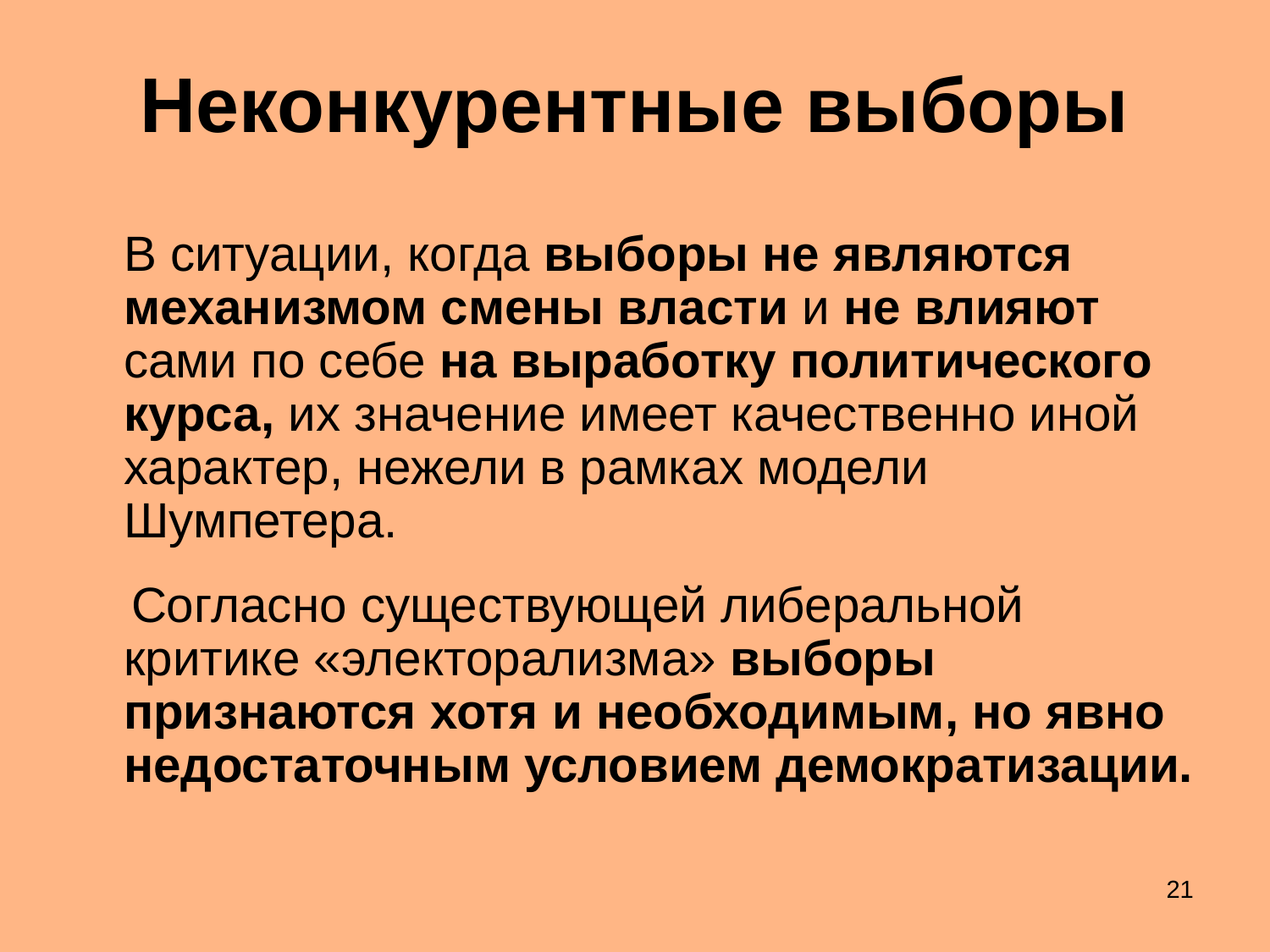

# Неконкурентные выборы
    В ситуации, когда выборы не являются механизмом смены власти и не влияют сами по себе на выработку политического курса, их значение имеет качественно иной характер, нежели в рамках модели Шумпетера.
    Согласно существующей либеральной критике «электорализма» выборы признаются хотя и необходимым, но явно недостаточным условием демократизации.
21